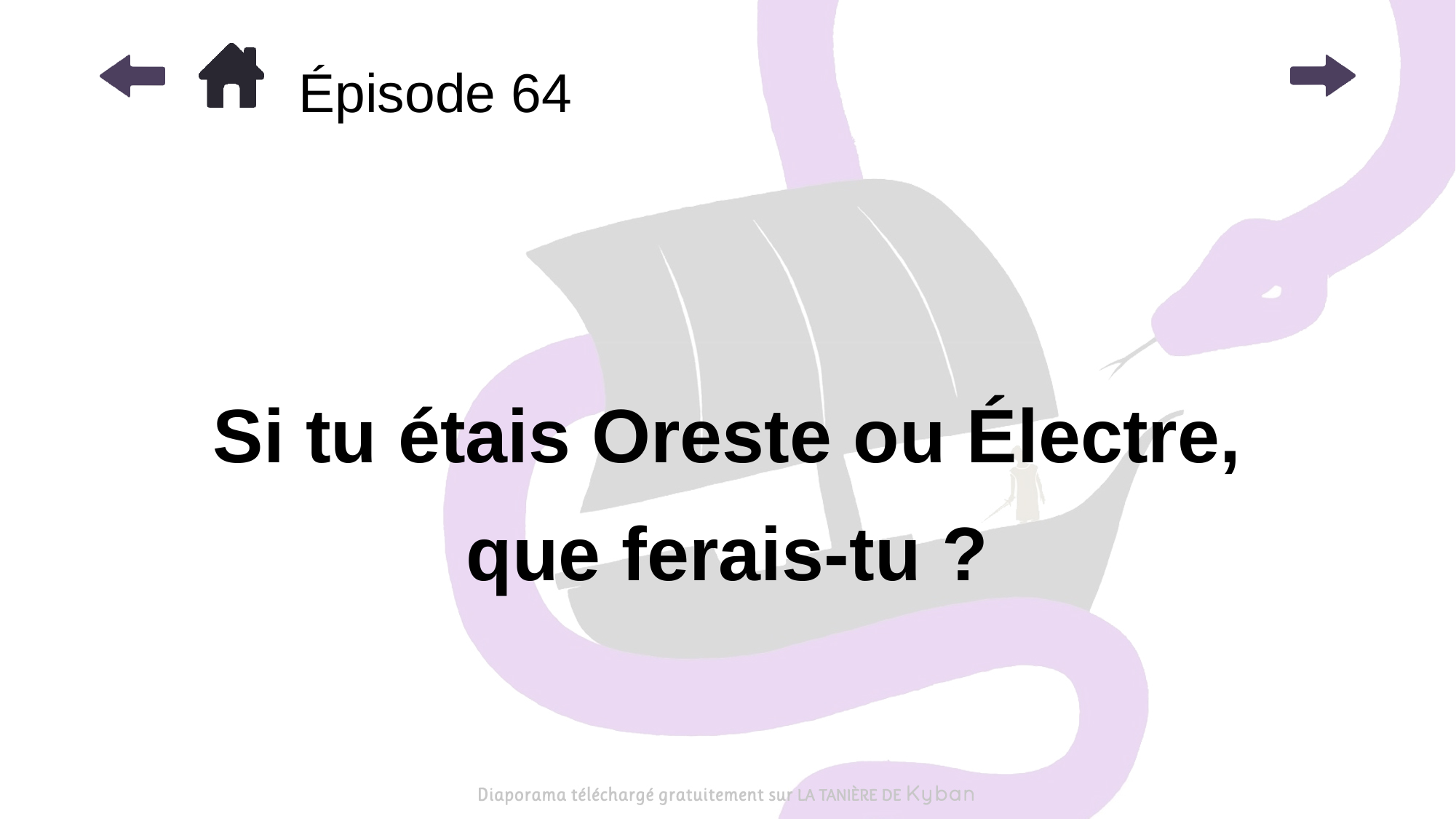

# Épisode 64
Si tu étais Oreste ou Électre,
que ferais-tu ?